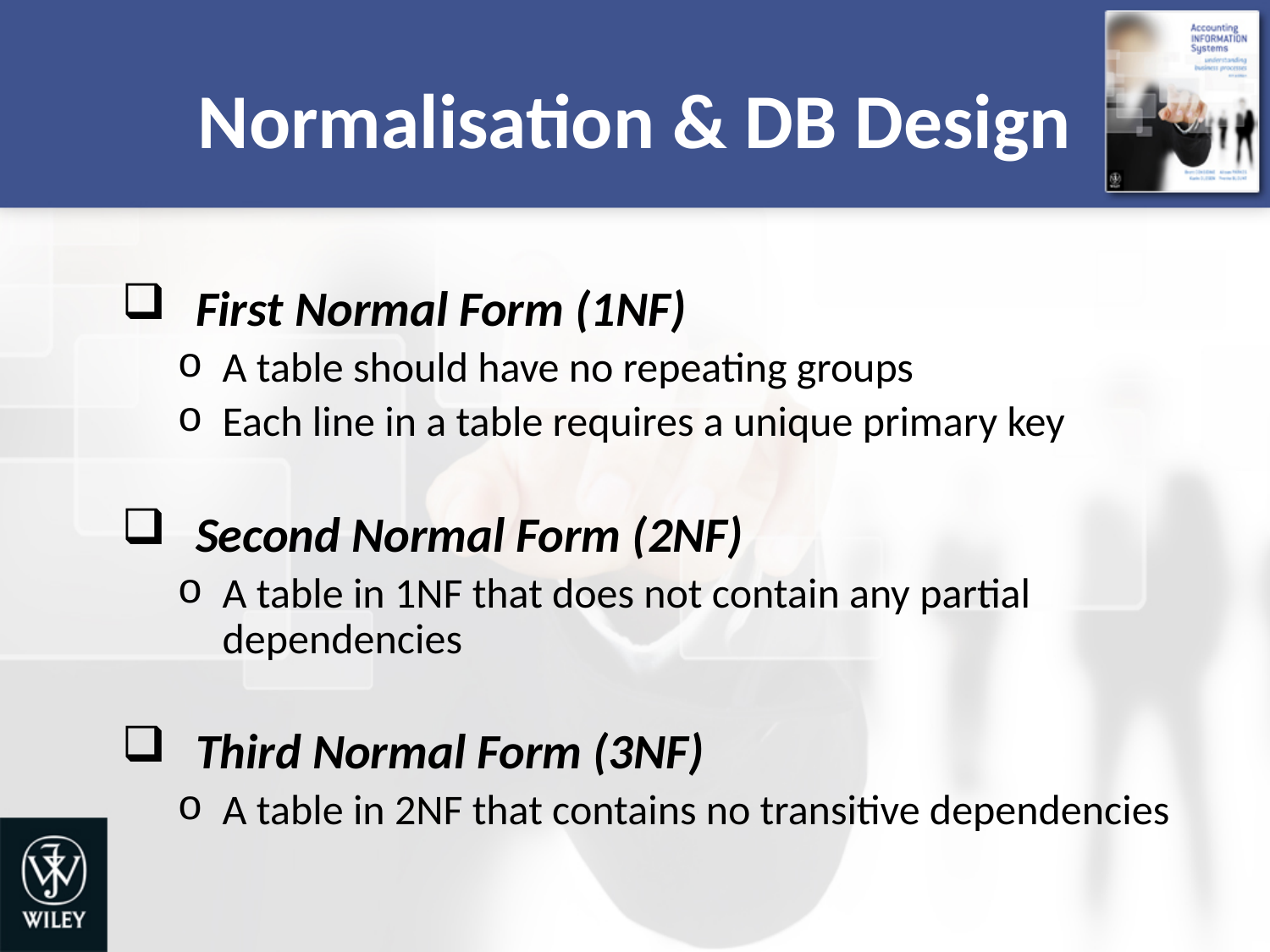

# Normalisation & DB Design
First Normal Form (1NF)
A table should have no repeating groups
Each line in a table requires a unique primary key

Second Normal Form (2NF)
A table in 1NF that does not contain any partial dependencies

Third Normal Form (3NF)
A table in 2NF that contains no transitive dependencies